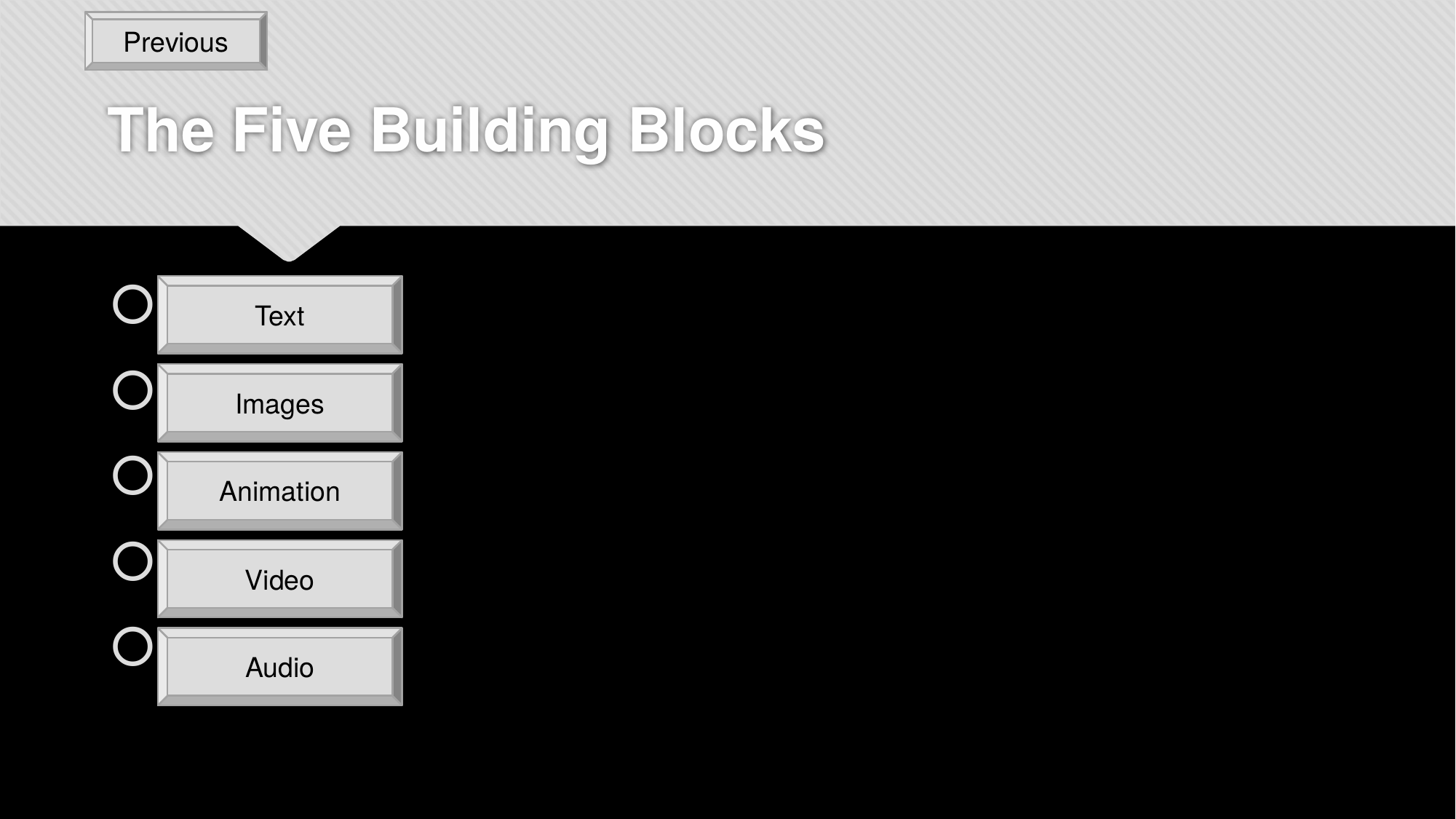

Previous
# The Five Building Blocks
Text
Images
Audio
Animation
Video
Text
Images
Animation
Video
Audio